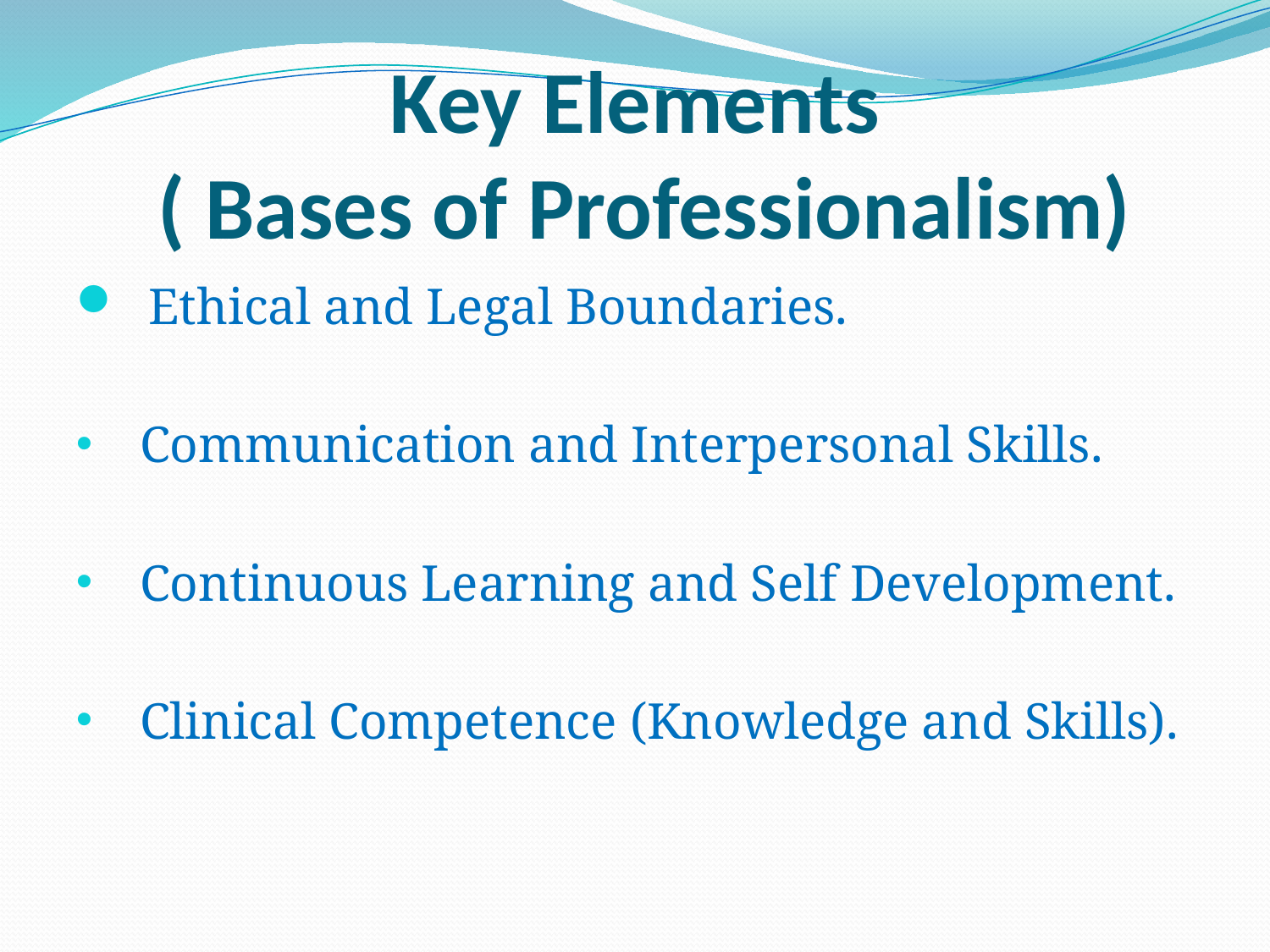

# Key Elements ( Bases of Professionalism)
  Ethical and Legal Boundaries.

  Communication and Interpersonal Skills.

  Continuous Learning and Self Development.

  Clinical Competence (Knowledge and Skills).